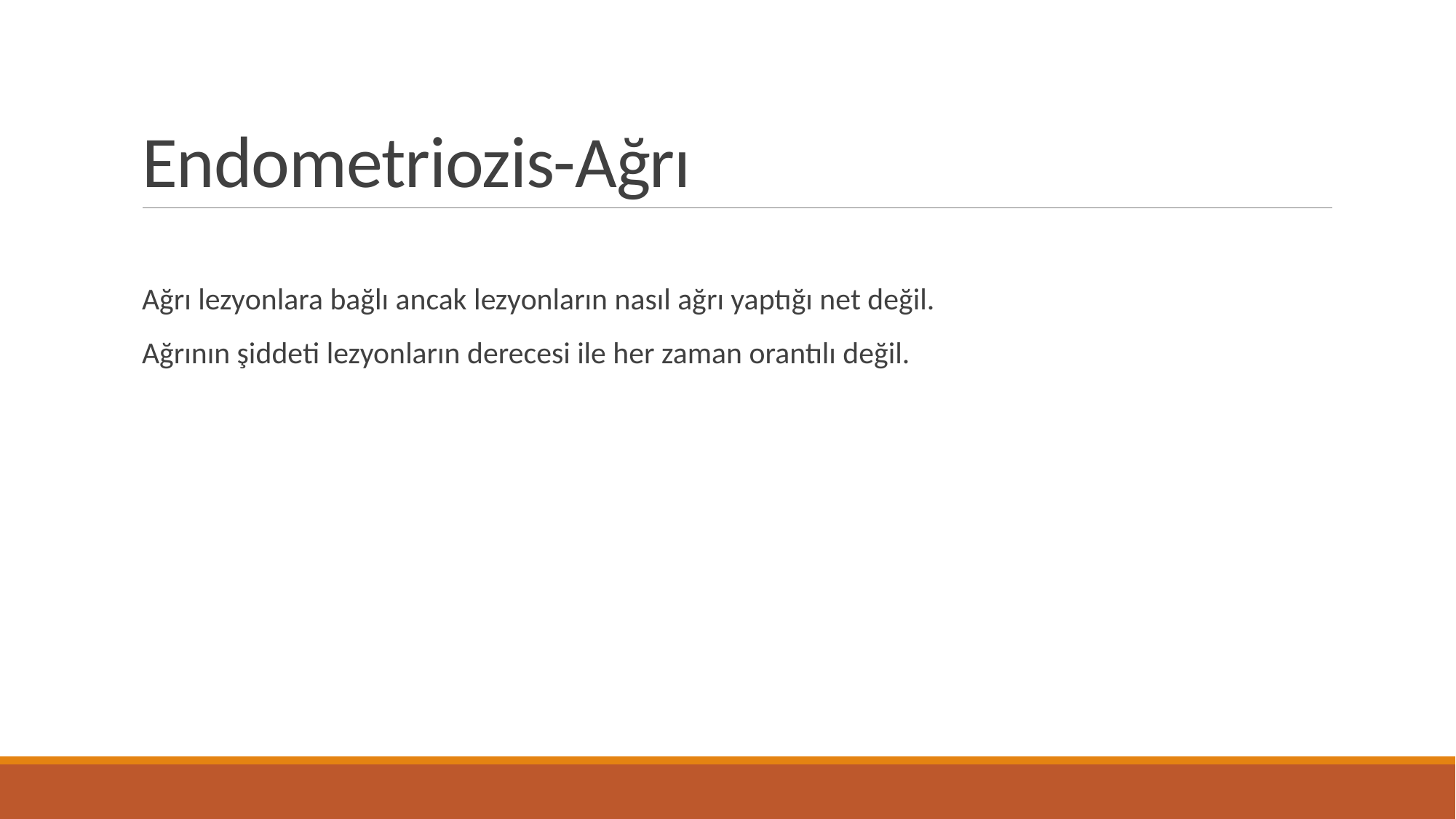

# Endometriozis-Ağrı

Ağrı lezyonlara bağlı ancak lezyonların nasıl ağrı yaptığı net değil.
Ağrının şiddeti lezyonların derecesi ile her zaman orantılı değil.